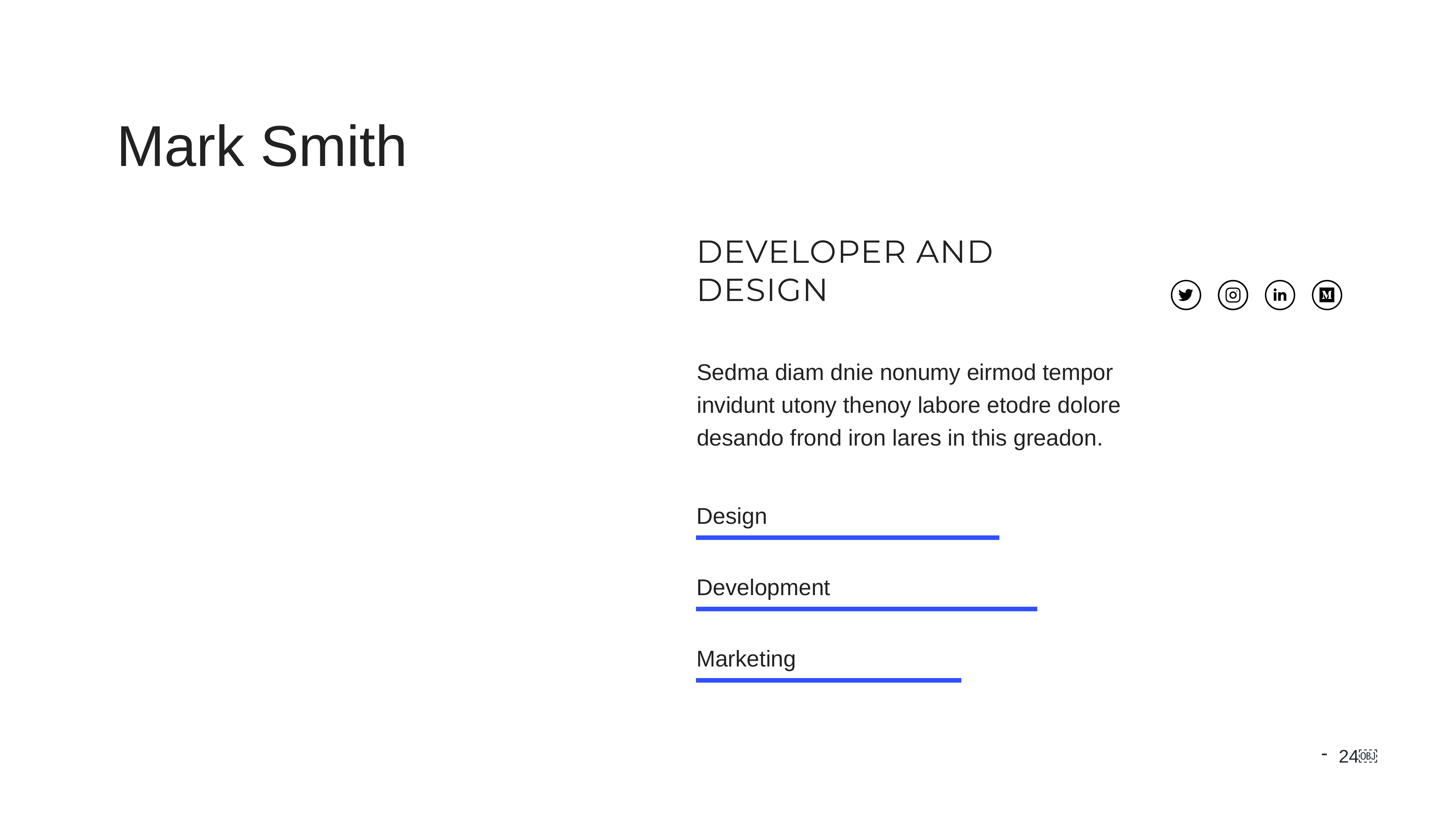

Mark Smith
Developer and Design

Sedma diam dnie nonumy eirmod tempor invidunt utony thenoy labore etodre dolore desando frond iron lares in this greadon.
Design

Development

Marketing